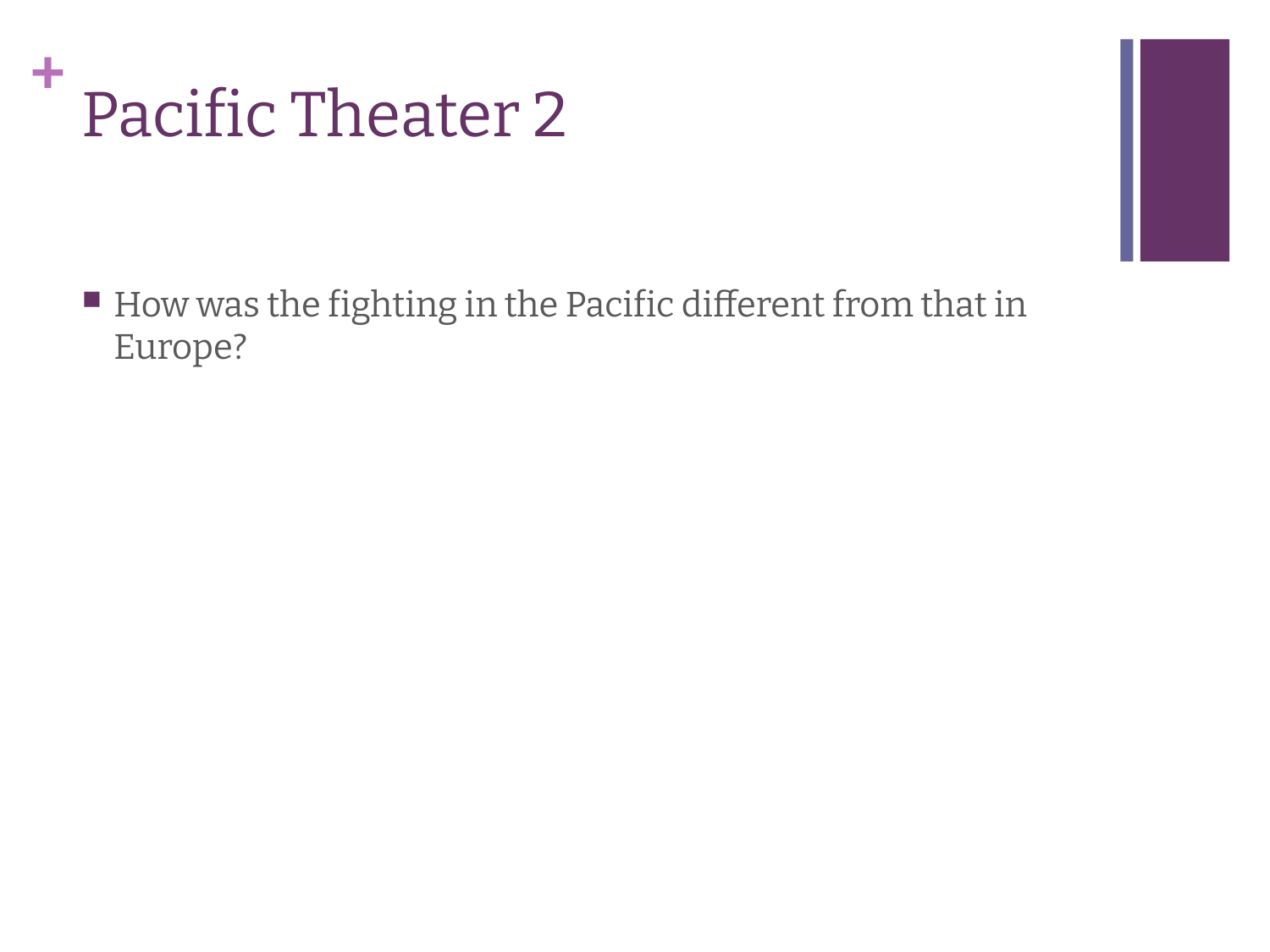

# Pacific Theater 2
How was the fighting in the Pacific different from that in Europe?